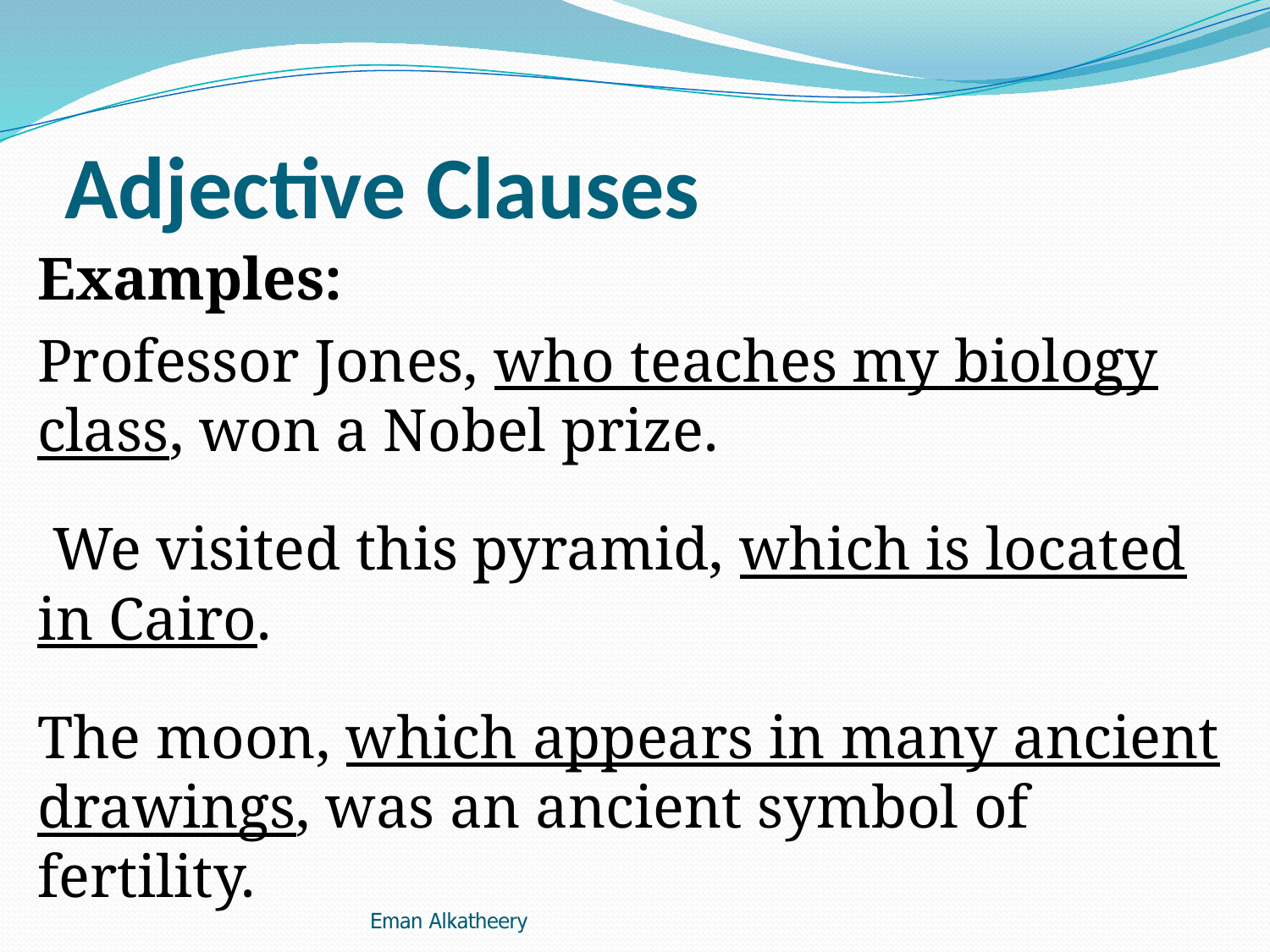

# Adjective Clauses
Examples:
Professor Jones, who teaches my biology class, won a Nobel prize.

 We visited this pyramid, which is located in Cairo.

The moon, which appears in many ancient drawings, was an ancient symbol of fertility.
Eman Alkatheery